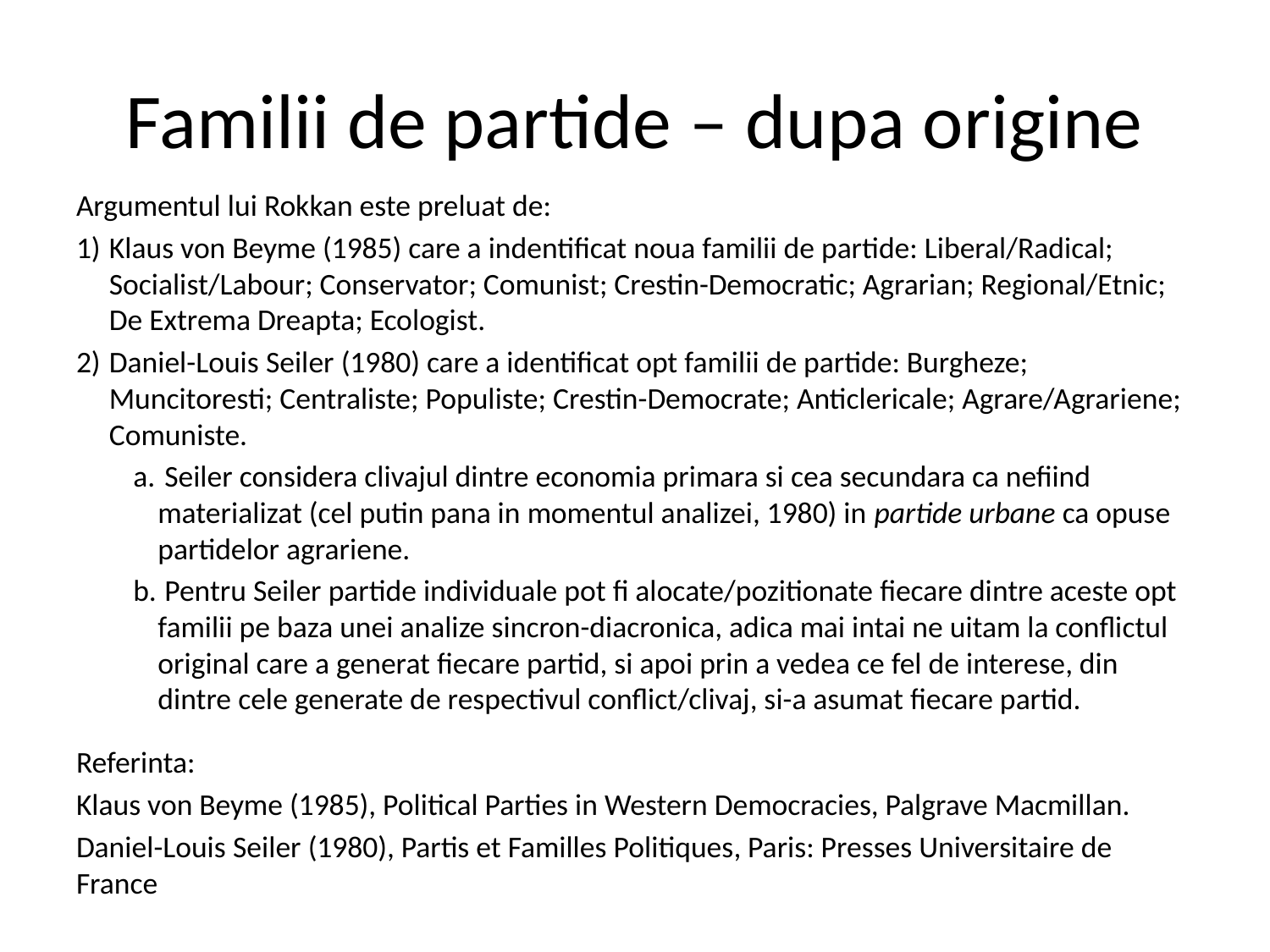

# Familii de partide – dupa origine
Argumentul lui Rokkan este preluat de:
Klaus von Beyme (1985) care a indentificat noua familii de partide: Liberal/Radical; Socialist/Labour; Conservator; Comunist; Crestin-Democratic; Agrarian; Regional/Etnic; De Extrema Dreapta; Ecologist.
Daniel-Louis Seiler (1980) care a identificat opt familii de partide: Burgheze; Muncitoresti; Centraliste; Populiste; Crestin-Democrate; Anticlericale; Agrare/Agrariene; Comuniste.
 Seiler considera clivajul dintre economia primara si cea secundara ca nefiind materializat (cel putin pana in momentul analizei, 1980) in partide urbane ca opuse partidelor agrariene.
 Pentru Seiler partide individuale pot fi alocate/pozitionate fiecare dintre aceste opt familii pe baza unei analize sincron-diacronica, adica mai intai ne uitam la conflictul original care a generat fiecare partid, si apoi prin a vedea ce fel de interese, din dintre cele generate de respectivul conflict/clivaj, si-a asumat fiecare partid.

Referinta:
Klaus von Beyme (1985), Political Parties in Western Democracies, Palgrave Macmillan.
Daniel-Louis Seiler (1980), Partis et Familles Politiques, Paris: Presses Universitaire de France